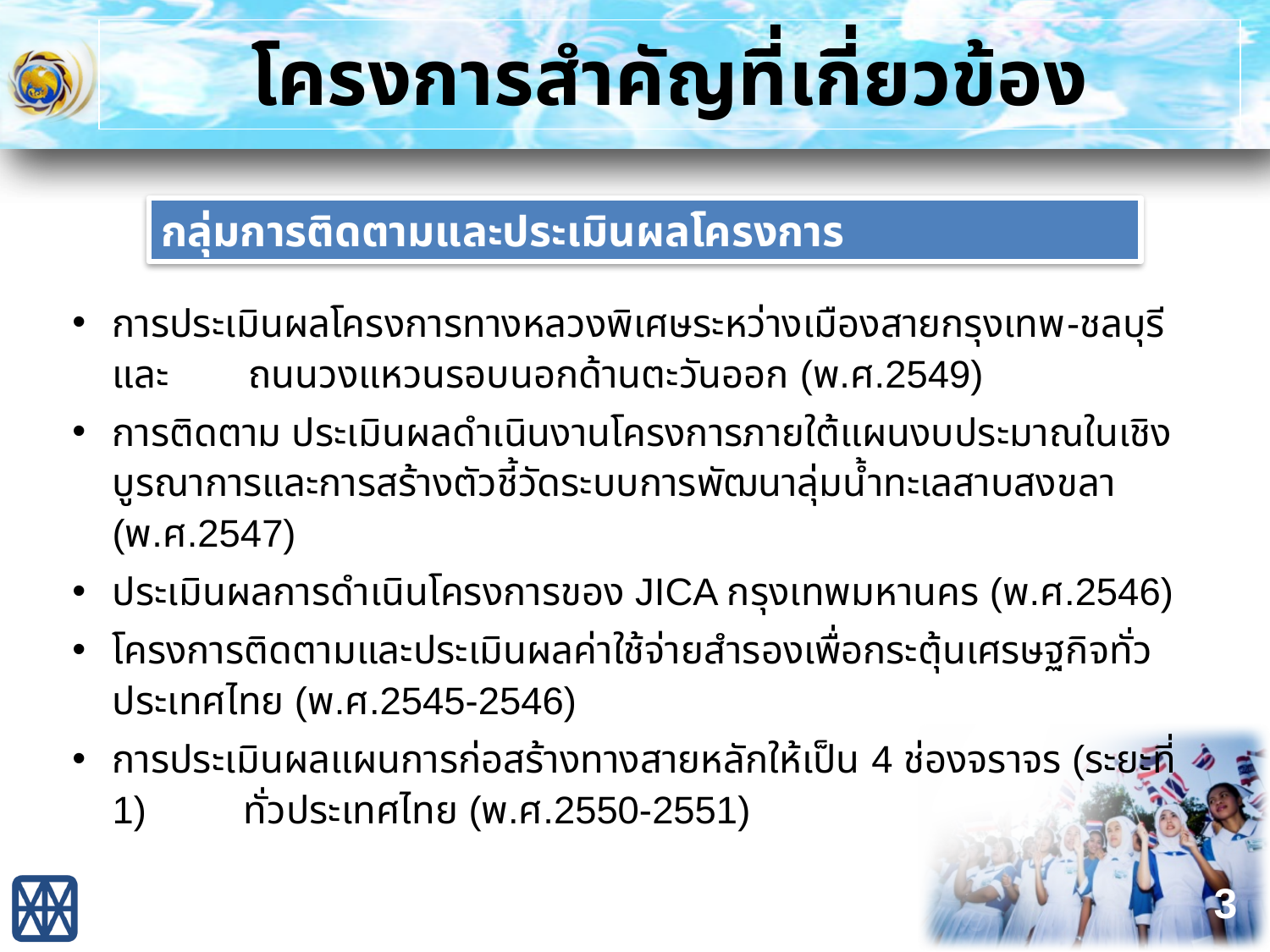

# โครงการสำคัญที่เกี่ยวข้อง
กลุ่มการติดตามและประเมินผลโครงการ
การประเมินผลโครงการทางหลวงพิเศษระหว่างเมืองสายกรุงเทพ-ชลบุรี และ        ถนนวงแหวนรอบนอกด้านตะวันออก (พ.ศ.2549)
การติดตาม ประเมินผลดำเนินงานโครงการภายใต้แผนงบประมาณในเชิงบูรณาการและการสร้างตัวชี้วัดระบบการพัฒนาลุ่มน้ำทะเลสาบสงขลา (พ.ศ.2547)
ประเมินผลการดำเนินโครงการของ JICA กรุงเทพมหานคร (พ.ศ.2546)
โครงการติดตามและประเมินผลค่าใช้จ่ายสำรองเพื่อกระตุ้นเศรษฐกิจทั่วประเทศไทย (พ.ศ.2545-2546)
การประเมินผลแผนการก่อสร้างทางสายหลักให้เป็น 4 ช่องจราจร (ระยะที่ 1)         ทั่วประเทศไทย (พ.ศ.2550-2551)

3